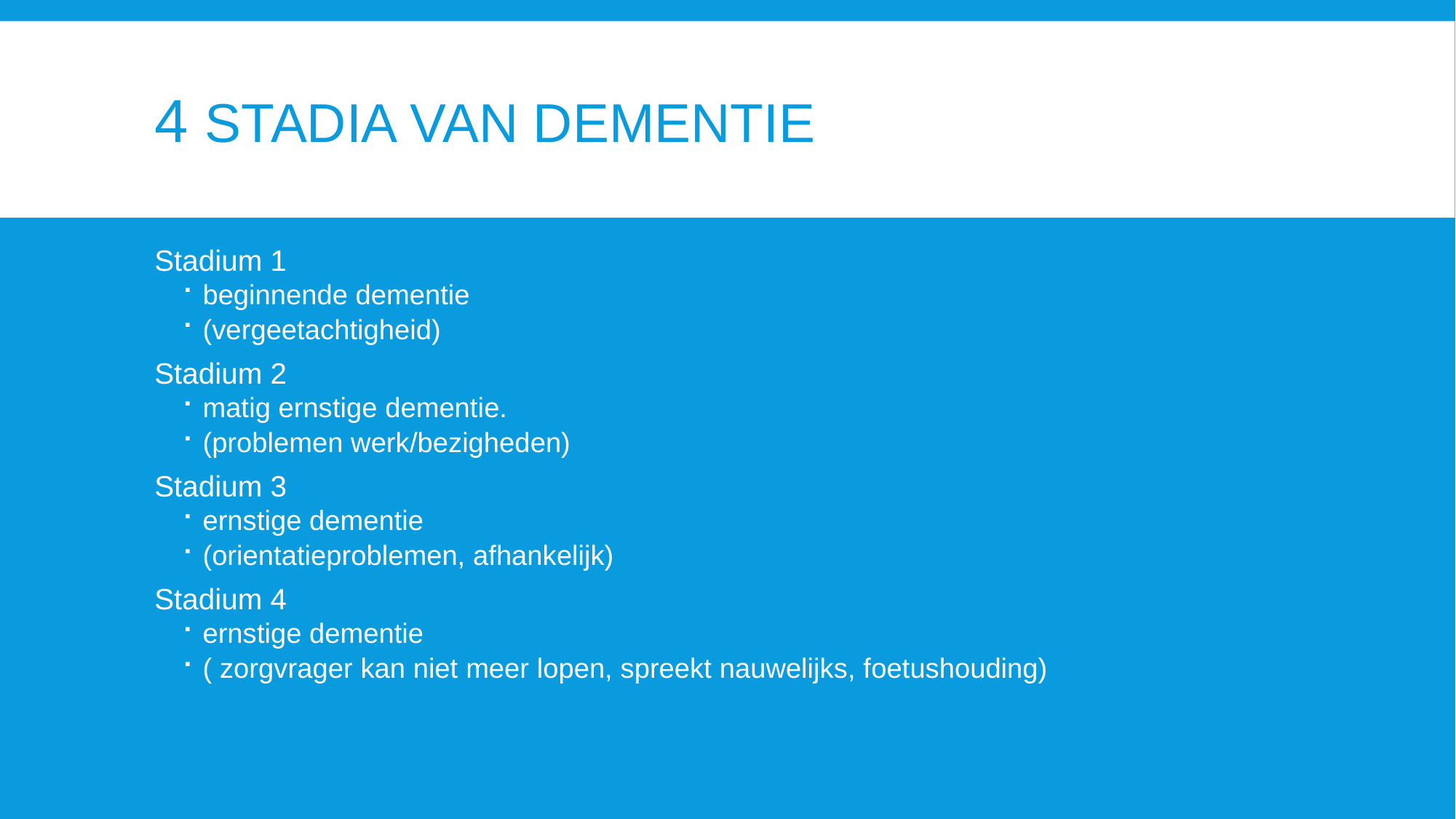

# 4 Stadia van dementie
Stadium 1
beginnende dementie
(vergeetachtigheid)
Stadium 2
matig ernstige dementie.
(problemen werk/bezigheden)
Stadium 3
ernstige dementie
(orientatieproblemen, afhankelijk)
Stadium 4
ernstige dementie
( zorgvrager kan niet meer lopen, spreekt nauwelijks, foetushouding)